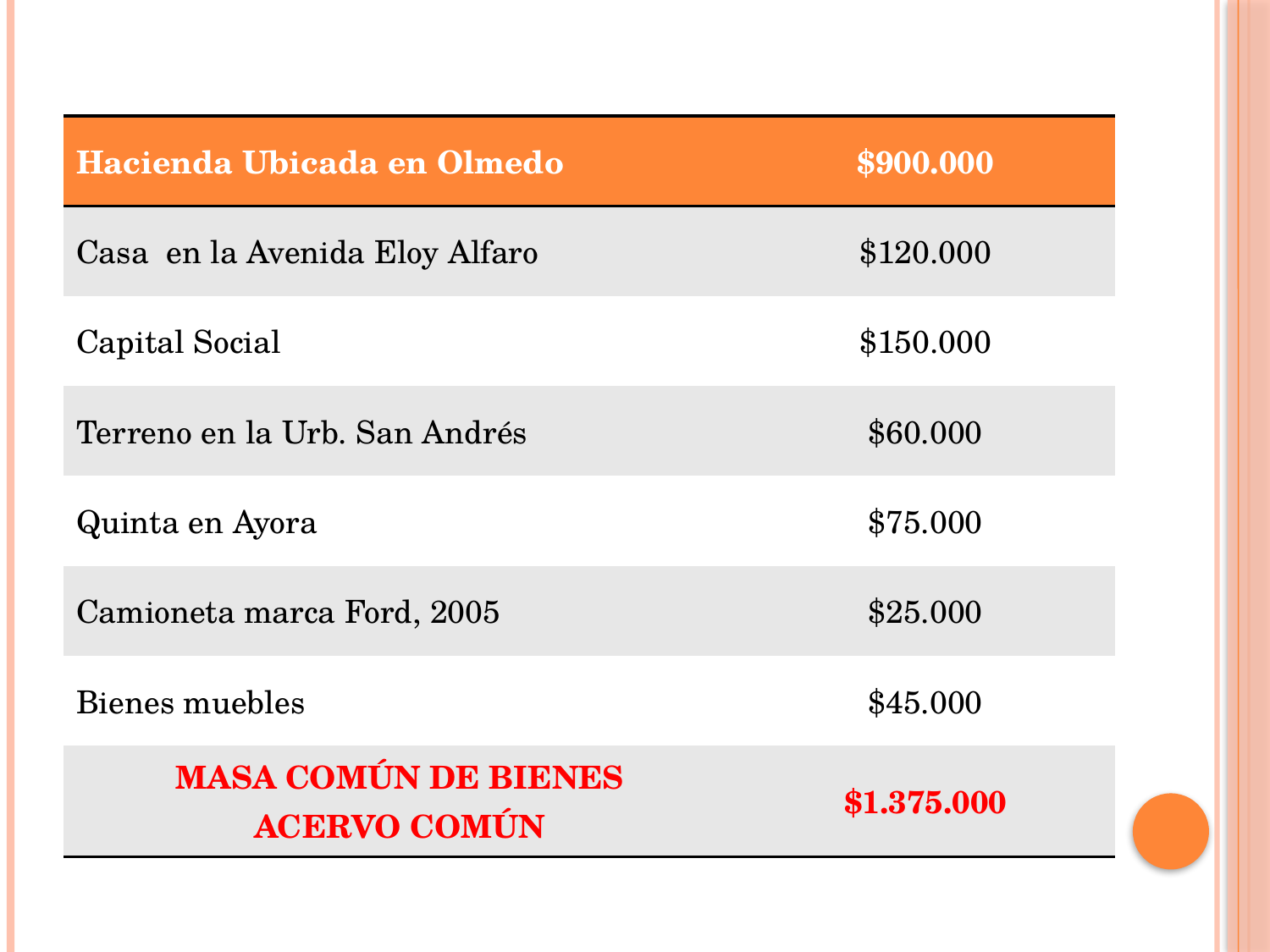

| Hacienda Ubicada en Olmedo | $900.000 |
| --- | --- |
| Casa en la Avenida Eloy Alfaro | $120.000 |
| Capital Social | $150.000 |
| Terreno en la Urb. San Andrés | $60.000 |
| Quinta en Ayora | $75.000 |
| Camioneta marca Ford, 2005 | $25.000 |
| Bienes muebles | $45.000 |
| MASA COMÚN DE BIENES ACERVO COMÚN | $1.375.000 |